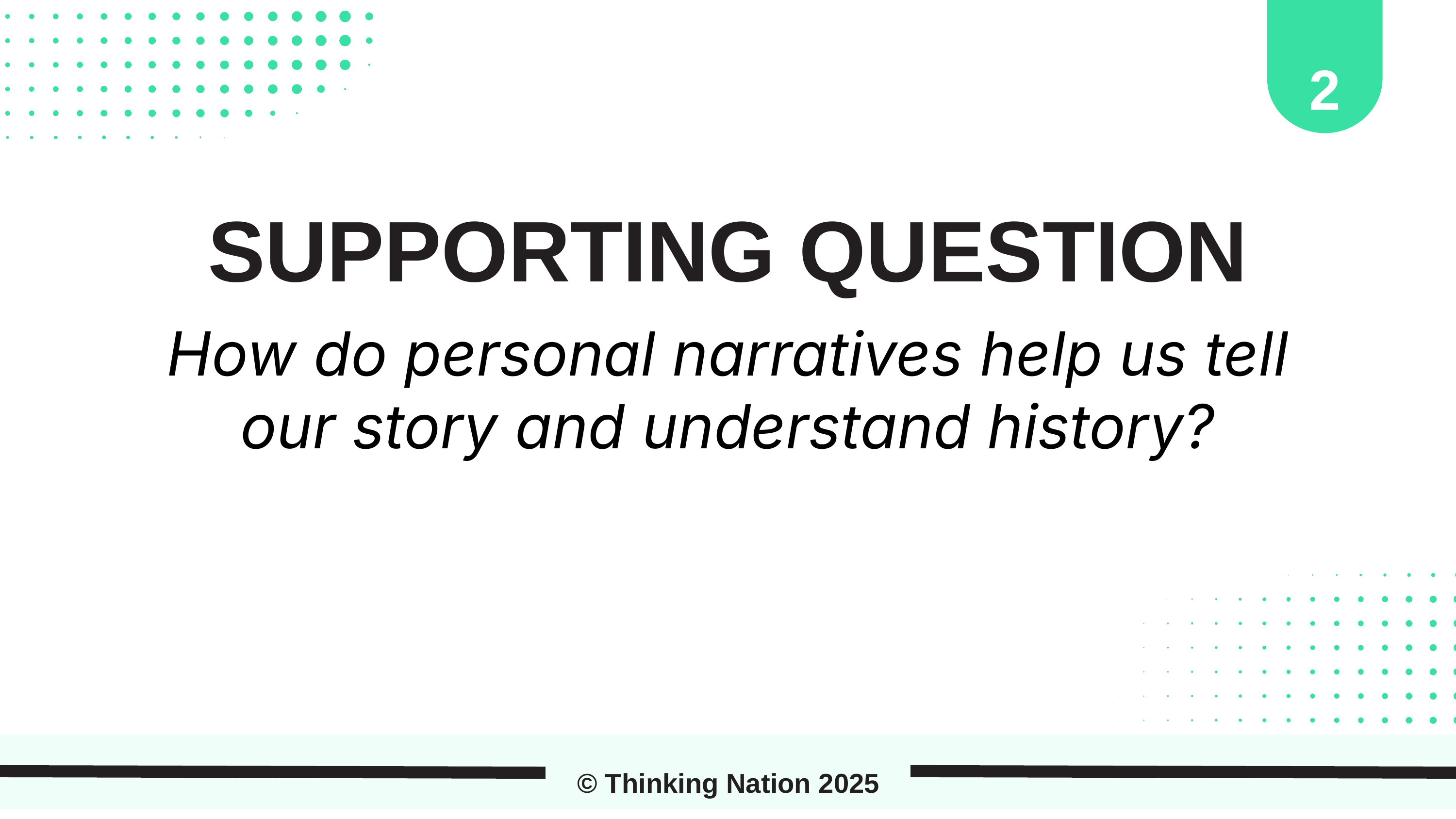

2
SUPPORTING QUESTION
How do personal narratives help us tell our story and understand history?

© Thinking Nation 2025